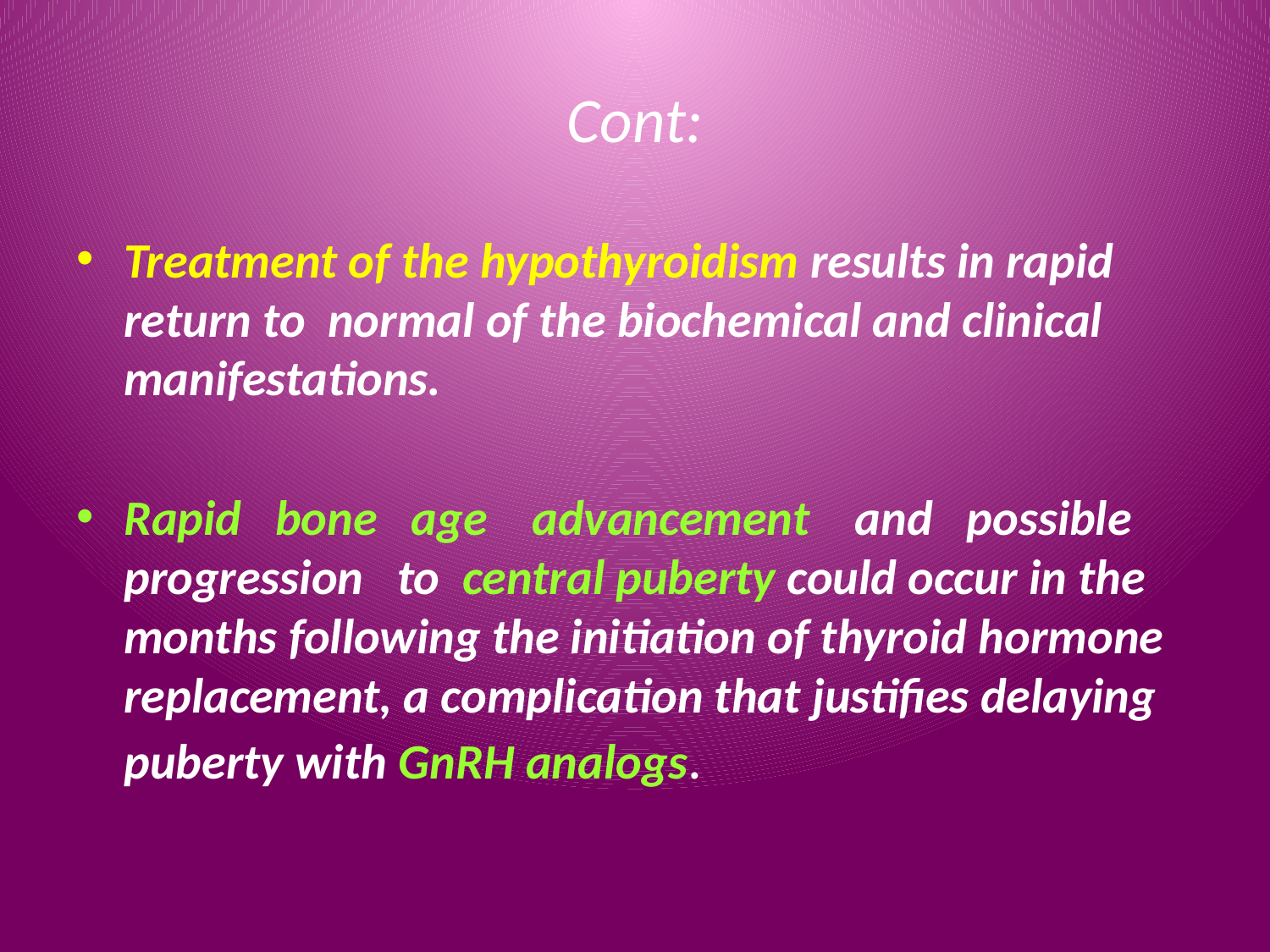

# Cont:
Treatment of the hypothyroidism results in rapid return to  normal of the biochemical and clinical manifestations.

Rapid   bone   age    advancement    and   possible progression   to  central puberty could occur in the months following the initiation of thyroid hormone replacement, a complication that justifies delaying puberty with GnRH analogs.